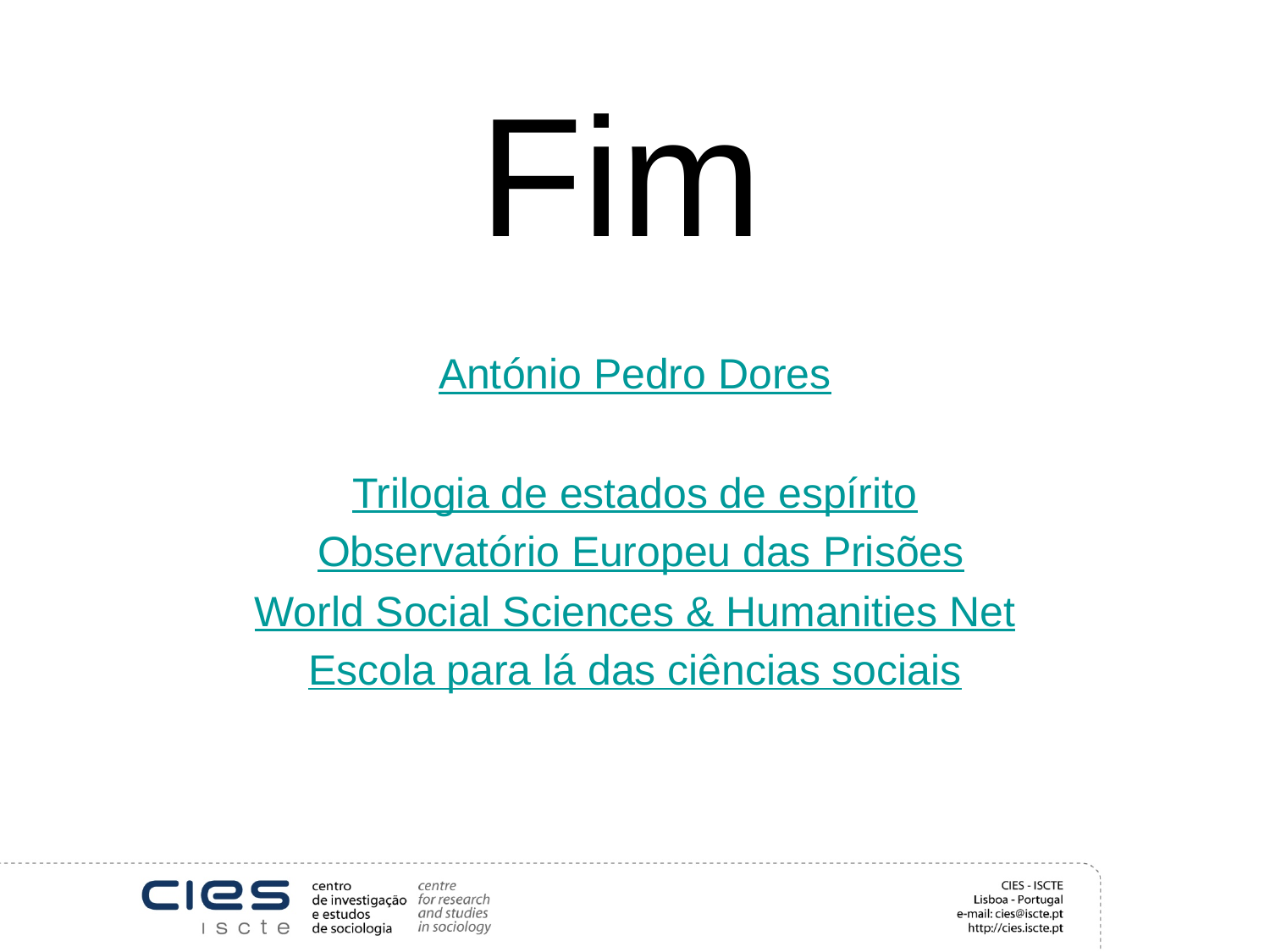

# Fim

António Pedro Dores

Trilogia de estados de espírito
 Observatório Europeu das Prisões
World Social Sciences & Humanities Net
Escola para lá das ciências sociais